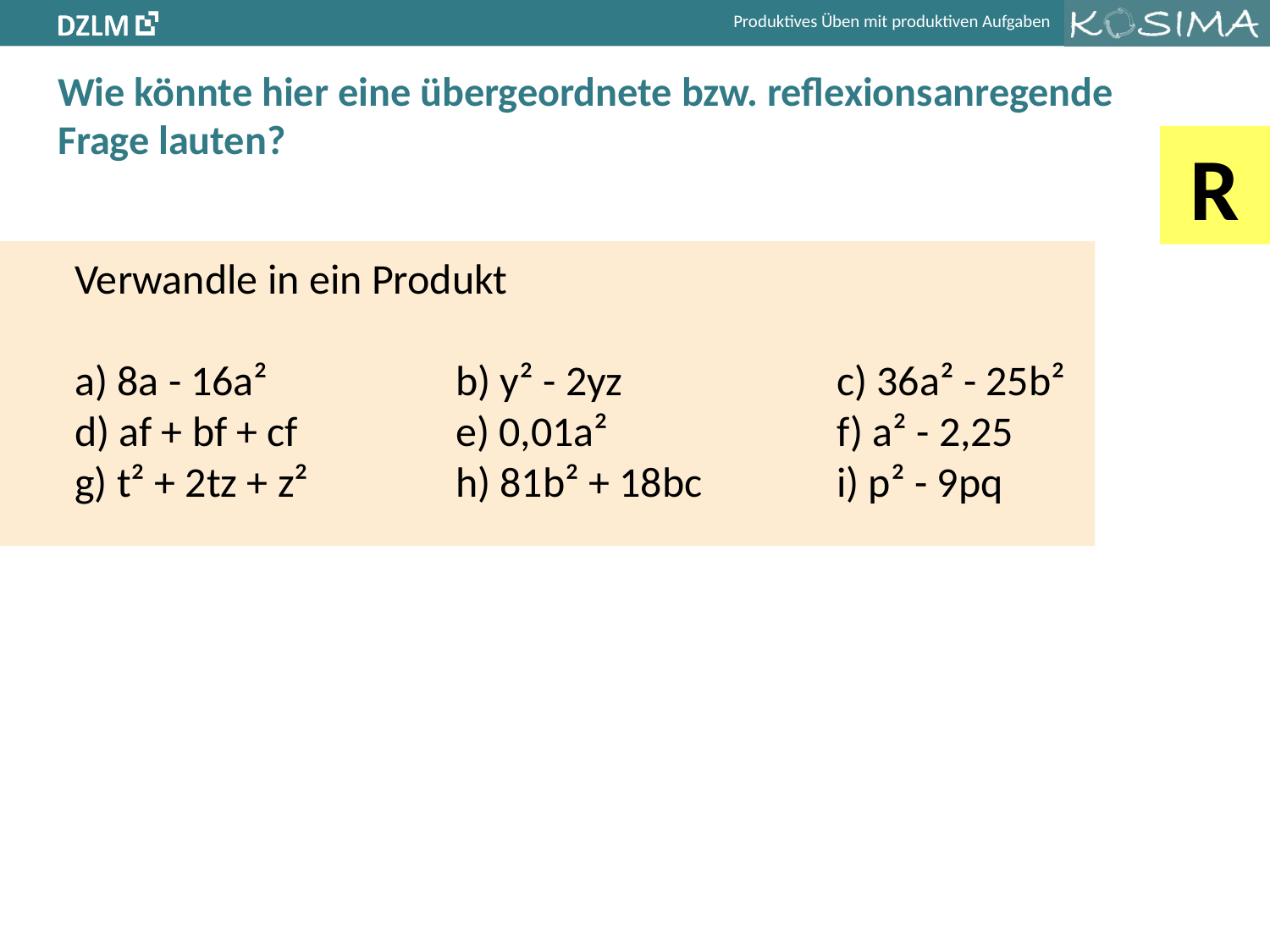

# Wie könnte hier eine übergeordnete bzw. reflexionsanregende Frage lauten?
R

Verwandle in ein Produkt

a) 8a - 16a²		b) y² - 2yz		c) 36a² - 25b²
d) af + bf + cf		e) 0,01a²		f) a² - 2,25
g) t² + 2tz + z²		h) 81b² + 18bc		i) p² - 9pq